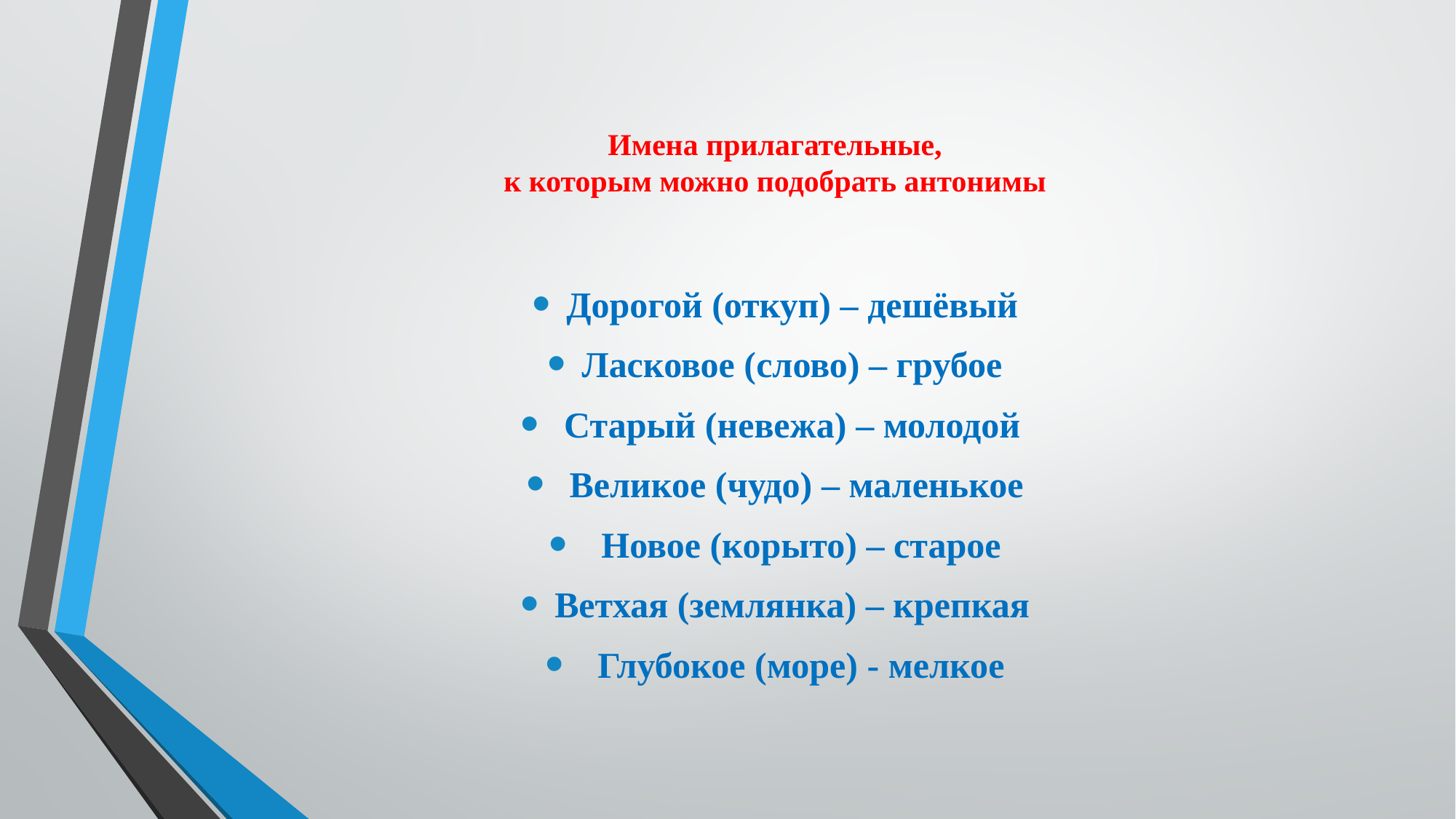

# Имена прилагательные, к которым можно подобрать антонимы
Дорогой (откуп) – дешёвый
Ласковое (слово) – грубое
 Старый (невежа) – молодой
 Великое (чудо) – маленькое
  Новое (корыто) – старое
Ветхая (землянка) – крепкая
  Глубокое (море) - мелкое